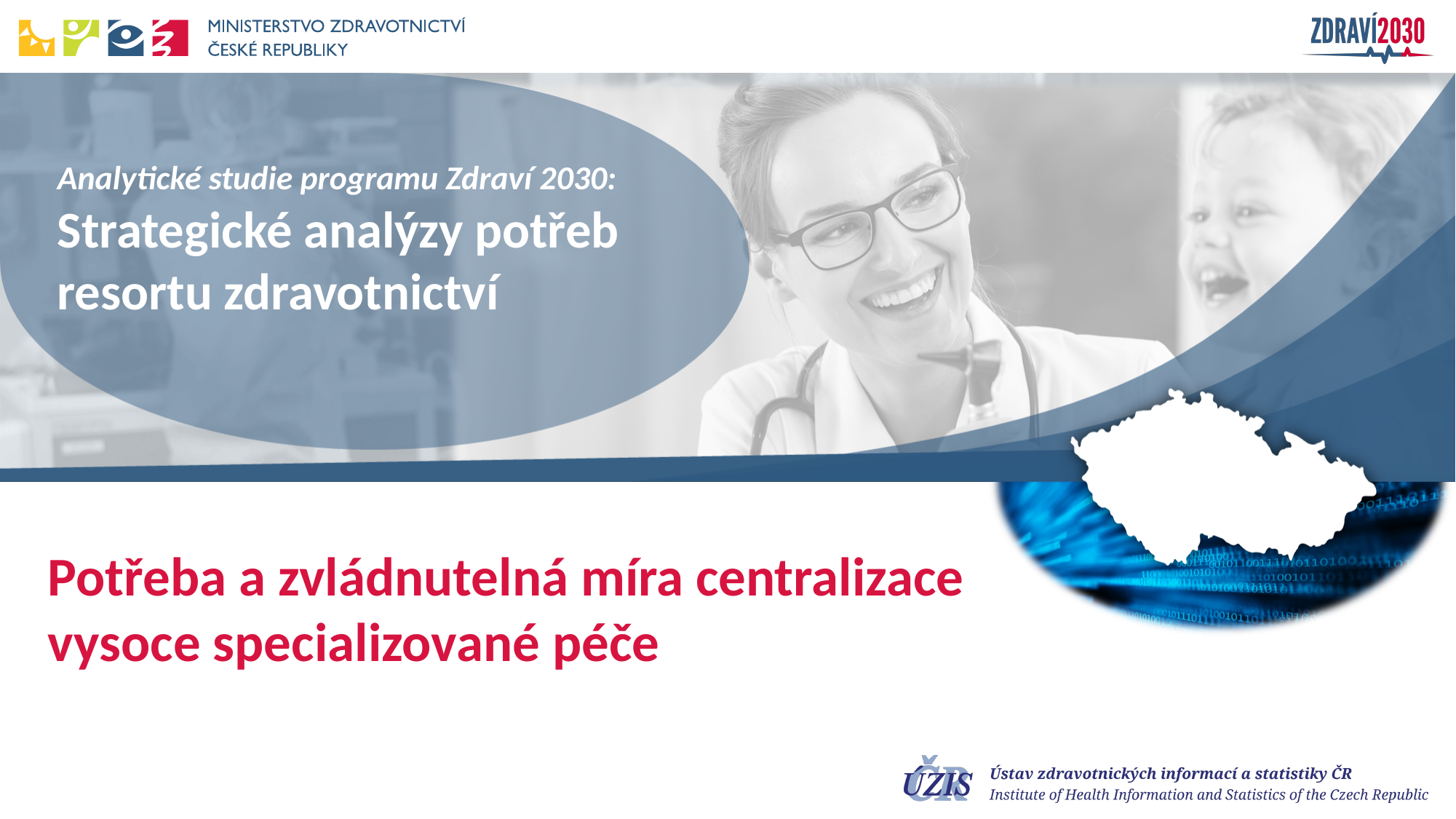

Potřeba a zvládnutelná míra centralizace vysoce specializované péče